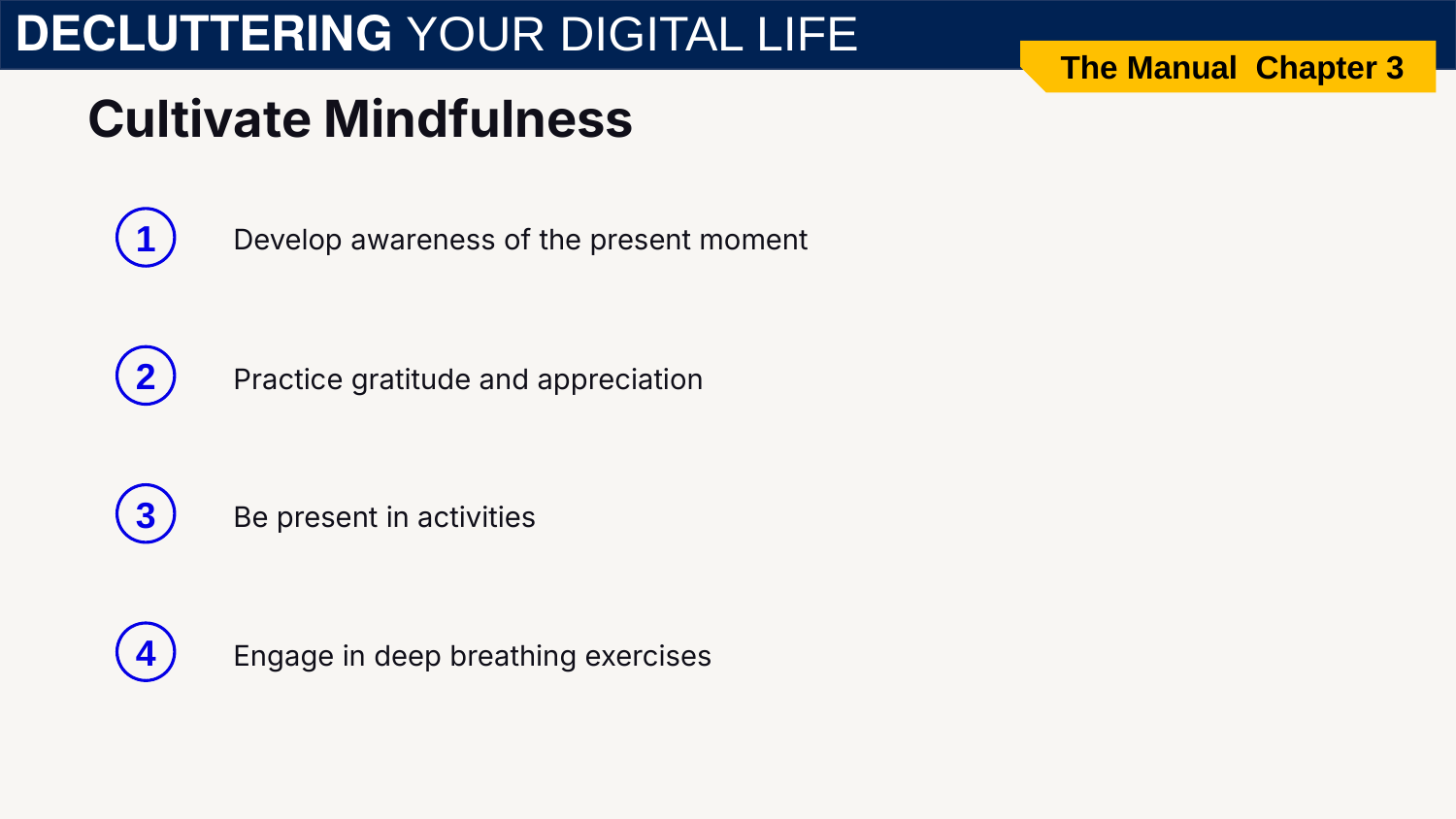

DECLUTTERING YOUR DIGITAL LIFE
The Manual  Chapter 3

# Cultivate Mindfulness
Develop awareness of the present moment
1
Practice gratitude and appreciation
2
Be present in activities
3
Engage in deep breathing exercises
4